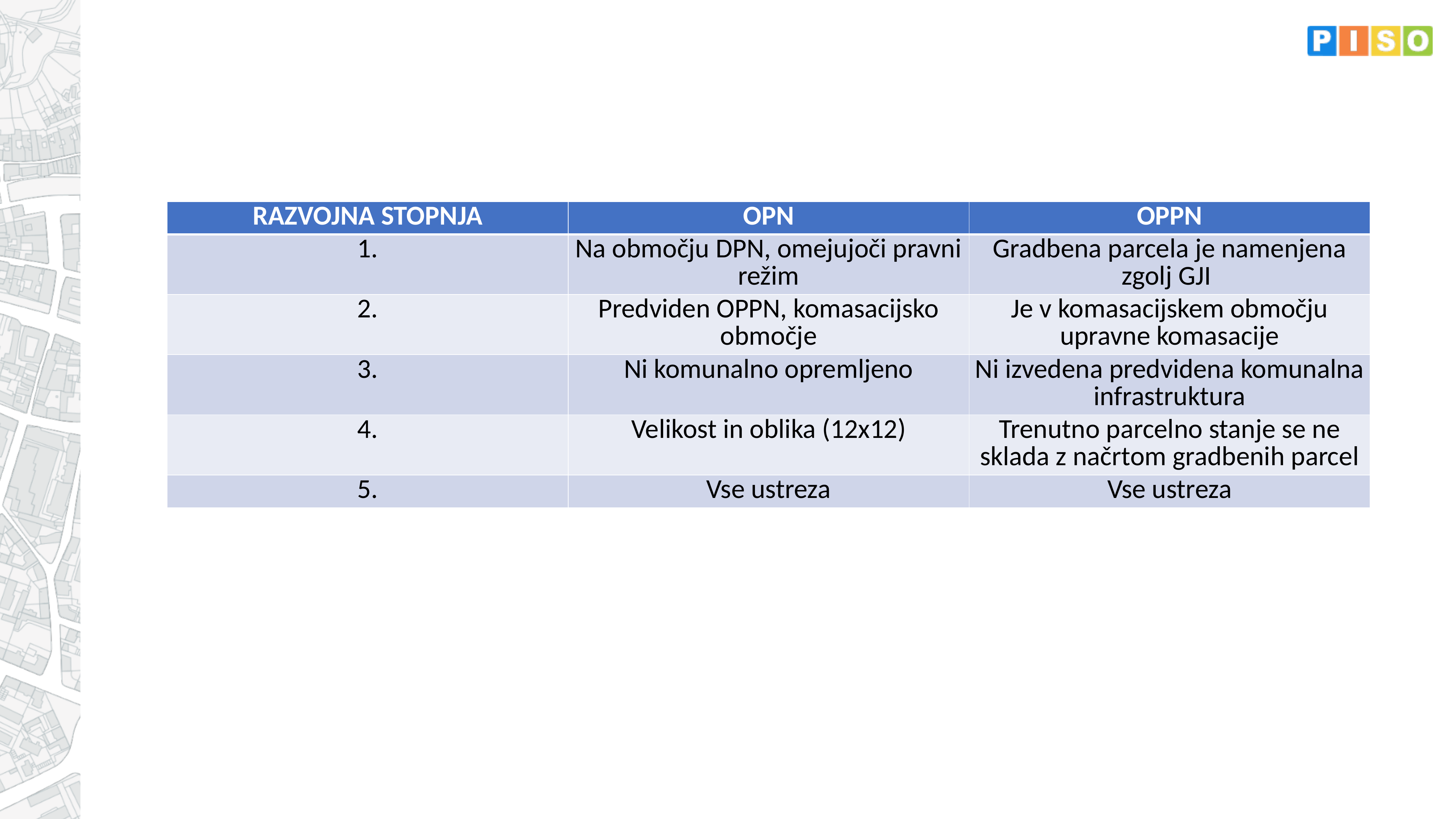

#
| RAZVOJNA STOPNJA | OPN | OPPN |
| --- | --- | --- |
| 1. | Na območju DPN, omejujoči pravni režim | Gradbena parcela je namenjena zgolj GJI |
| 2. | Predviden OPPN, komasacijsko območje | Je v komasacijskem območju upravne komasacije |
| 3. | Ni komunalno opremljeno | Ni izvedena predvidena komunalna infrastruktura |
| 4. | Velikost in oblika (12x12) | Trenutno parcelno stanje se ne sklada z načrtom gradbenih parcel |
| 5. | Vse ustreza | Vse ustreza |